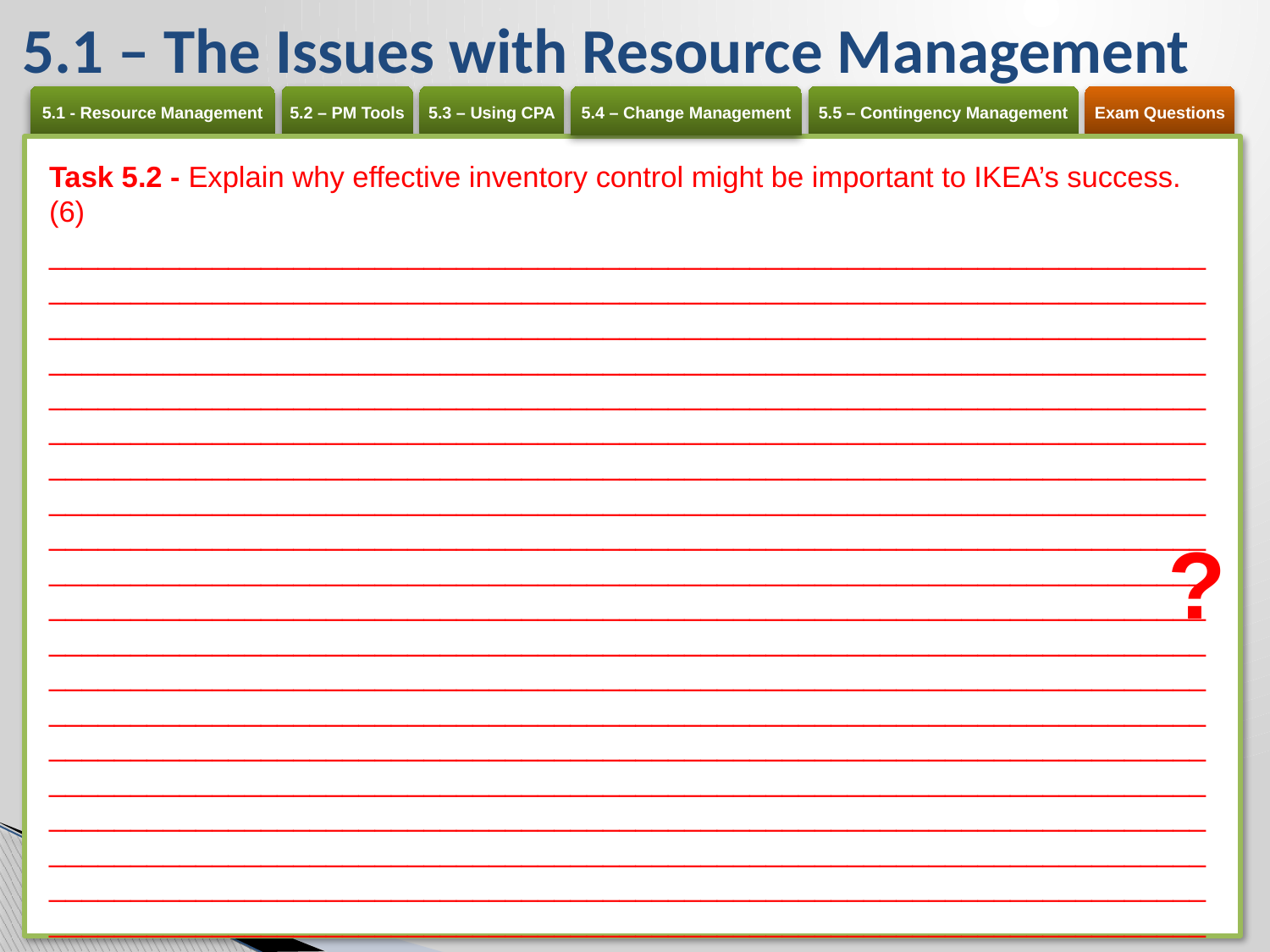

# 5.1 – The Issues with Resource Management
Task 5.2 - Explain why effective inventory control might be important to IKEA’s success.	(6)
____________________________________________________________________________________________________________________________________________________________________________________________________________________________________________________________________________________________________________________________________________________________________________________________________________________________________________________________________________________________________________________________________________________________________________________________________________________________________________________________________________________________________________________________________________________________________________________________________________________________________________________________________________________________________________________________________________________________________________________________________________________________________________________________________________________________________________________________________________________________________________________________________________________________________________________________________________________________________________________________________________________________________________________________________________________________________________________________________________
?